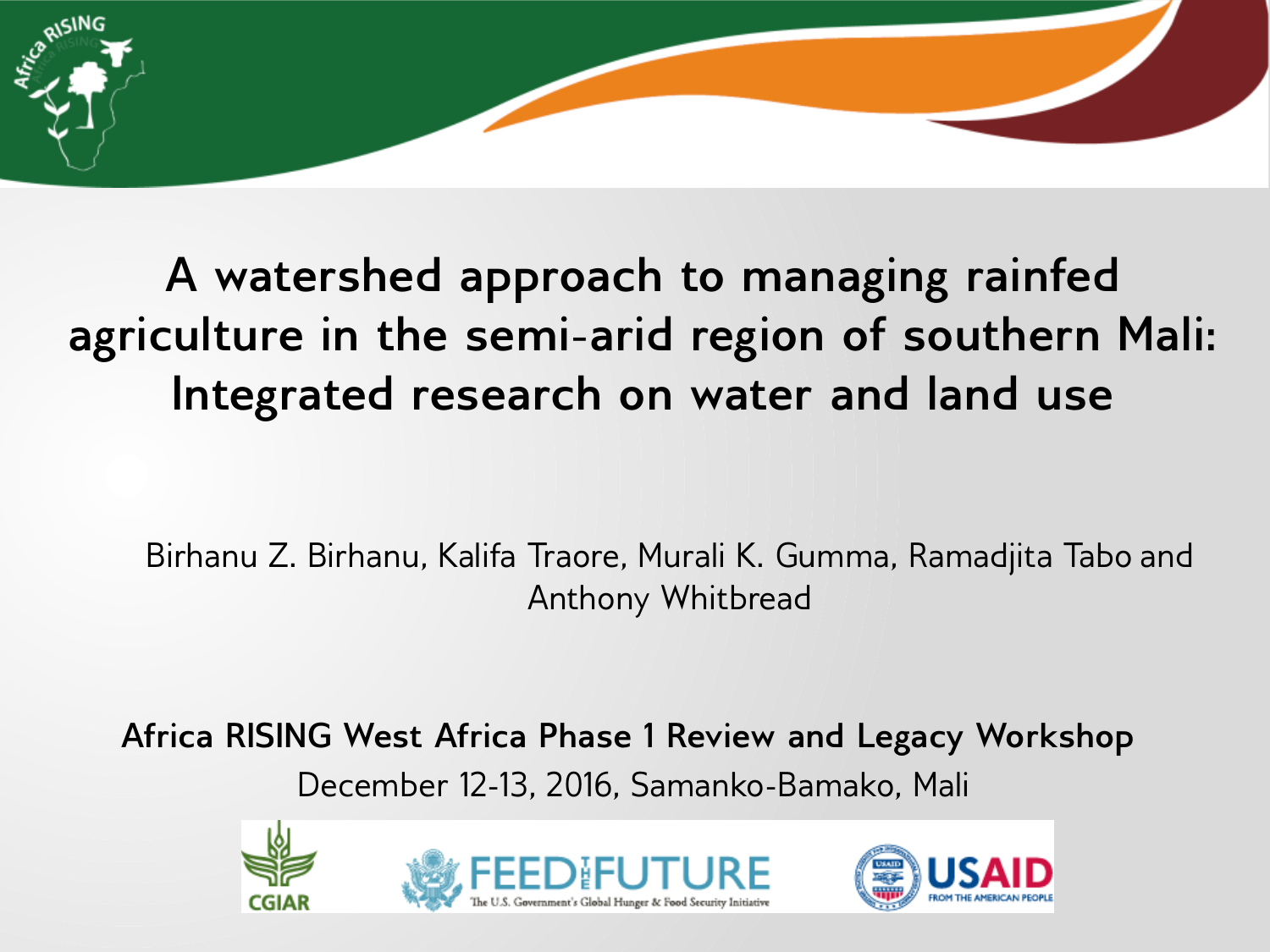

A watershed approach to managing rainfed agriculture in the semi-arid region of southern Mali: Integrated research on water and land use

Birhanu Z. Birhanu, Kalifa Traore, Murali K. Gumma, Ramadjita Tabo and Anthony Whitbread
Africa RISING West Africa Phase 1 Review and Legacy Workshop
December 12-13, 2016, Samanko-Bamako, Mali